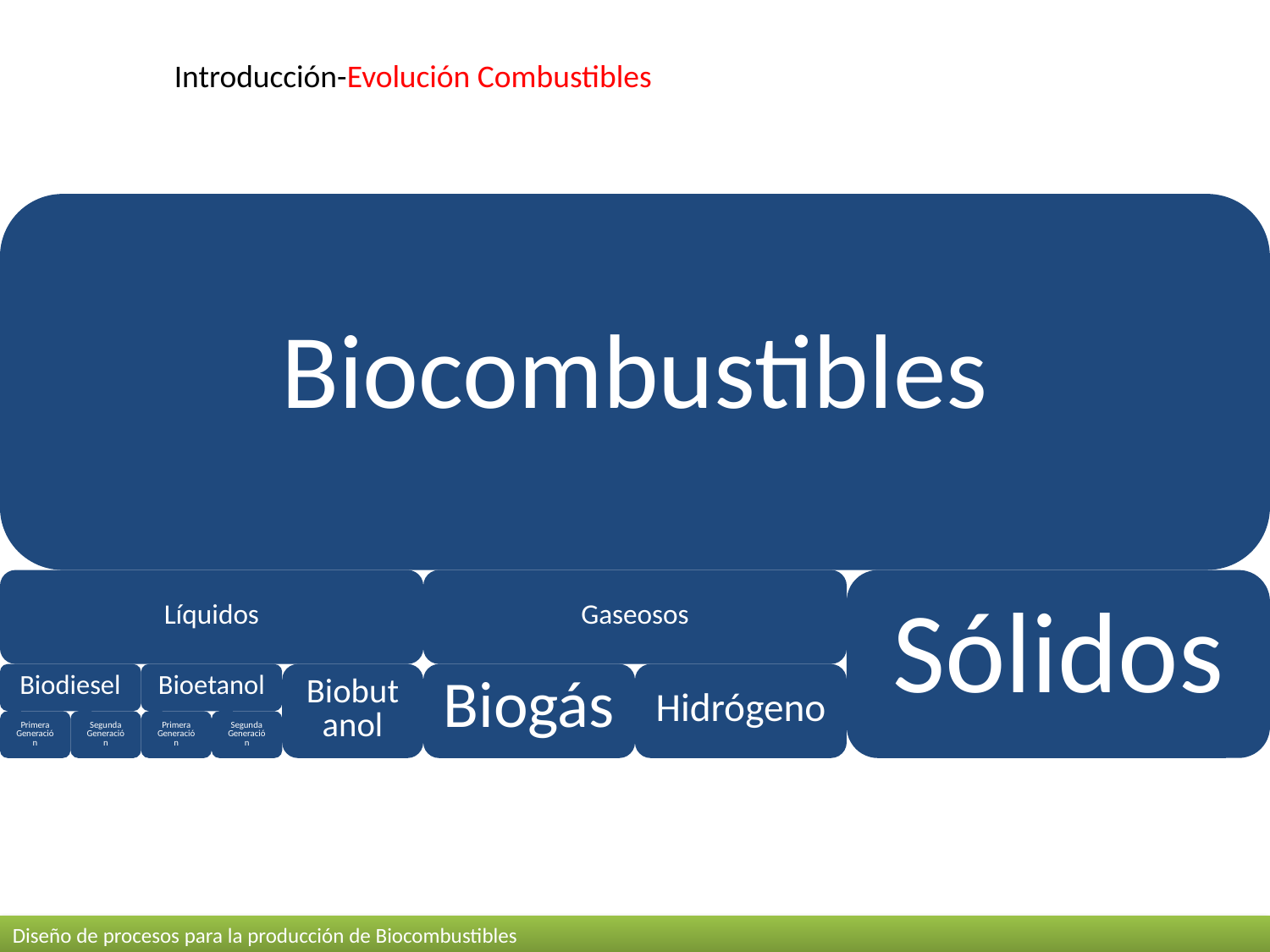

Introducción-Evolución Combustibles
Biocombustibles
Biodiesel
Bioetanol
Primera Generación
Segunda Generación
Primera Generación
Segunda Generación
Gaseosos
Biobutanol
Líquidos
Biogás
Sólidos
Hidrógeno

Diseño de procesos para la producción de Biocombustibles